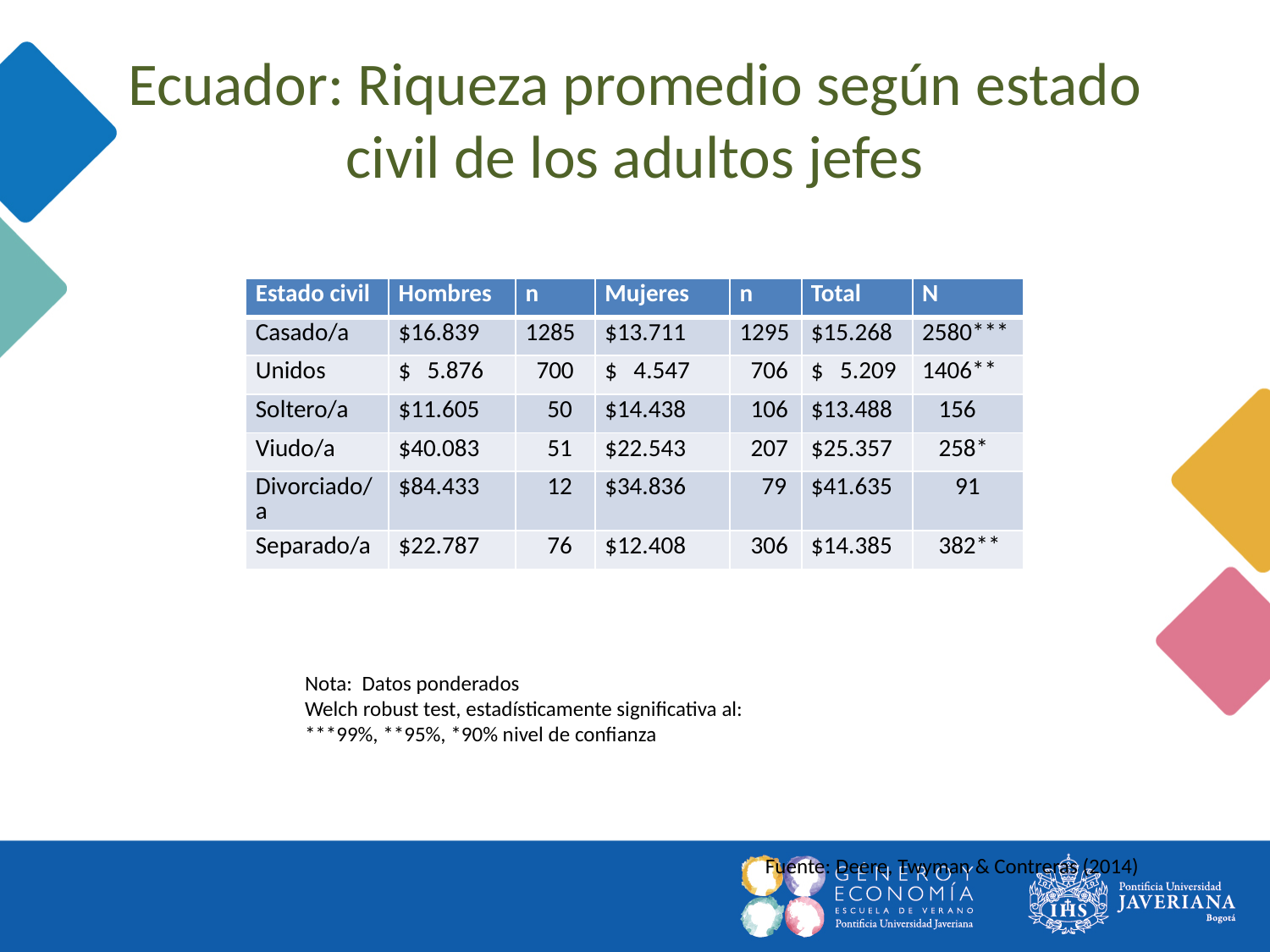

# Ecuador: Riqueza promedio según estado civil de los adultos jefes
| Estado civil | Hombres | n | Mujeres | n | Total | N |
| --- | --- | --- | --- | --- | --- | --- |
| Casado/a | $16.839 | 1285 | $13.711 | 1295 | $15.268 | 2580\*\*\* |
| Unidos | $ 5.876 | 700 | $ 4.547 | 706 | $ 5.209 | 1406\*\* |
| Soltero/a | $11.605 | 50 | $14.438 | 106 | $13.488 | 156 |
| Viudo/a | $40.083 | 51 | $22.543 | 207 | $25.357 | 258\* |
| Divorciado/a | $84.433 | 12 | $34.836 | 79 | $41.635 | 91 |
| Separado/a | $22.787 | 76 | $12.408 | 306 | $14.385 | 382\*\* |
Nota:  Datos ponderados
Welch robust test, estadísticamente significativa al:
***99%, **95%, *90% nivel de confianza

Fuente: Deere, Twyman & Contreras (2014)